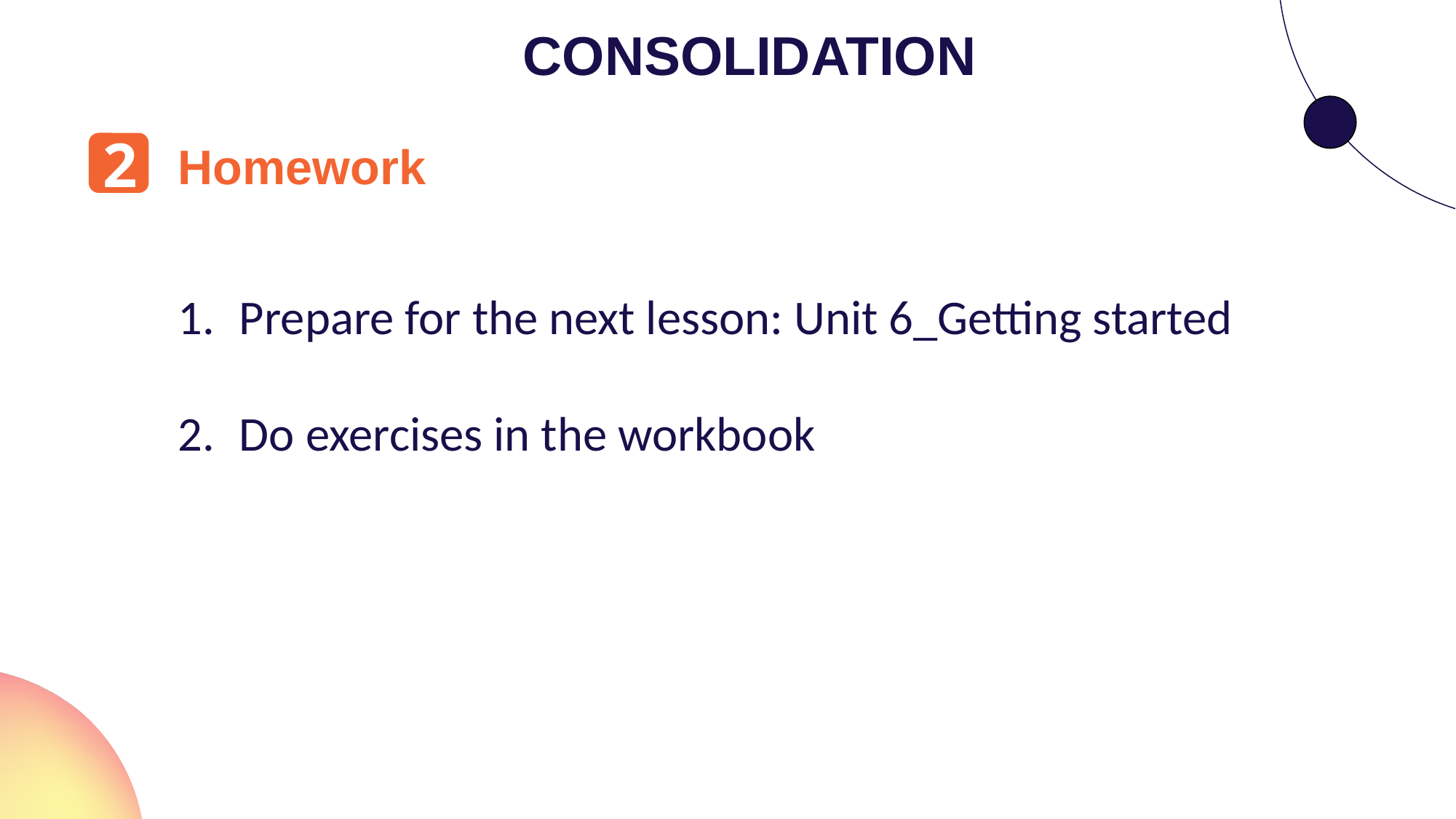

CONSOLIDATION
2
Homework

Prepare for the next lesson: Unit 6_Getting started
Do exercises in the workbook